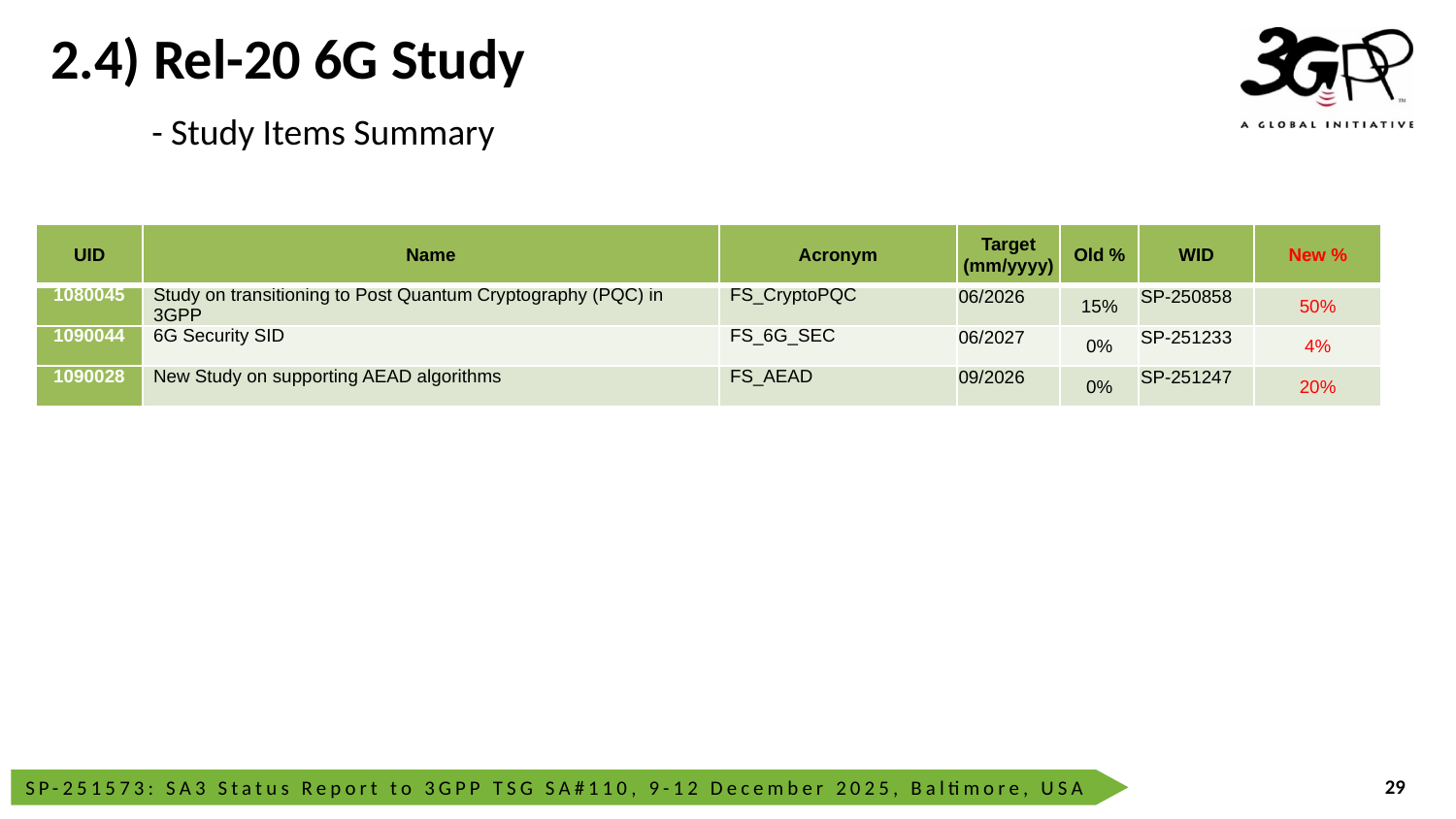

# 2.4) Rel-20 6G Study
- Study Items Summary
| UID | Name | Acronym | Target (mm/yyyy) | Old % | WID | New % |
| --- | --- | --- | --- | --- | --- | --- |
| 1080045 | Study on transitioning to Post Quantum Cryptography (PQC) in 3GPP | FS\_CryptoPQC | 06/2026 | 15% | SP-250858 | 50% |
| 1090044 | 6G Security SID | FS\_6G\_SEC | 06/2027 | 0% | SP-251233 | 4% |
| 1090028 | New Study on supporting AEAD algorithms | FS\_AEAD | 09/2026 | 0% | SP-251247 | 20% |